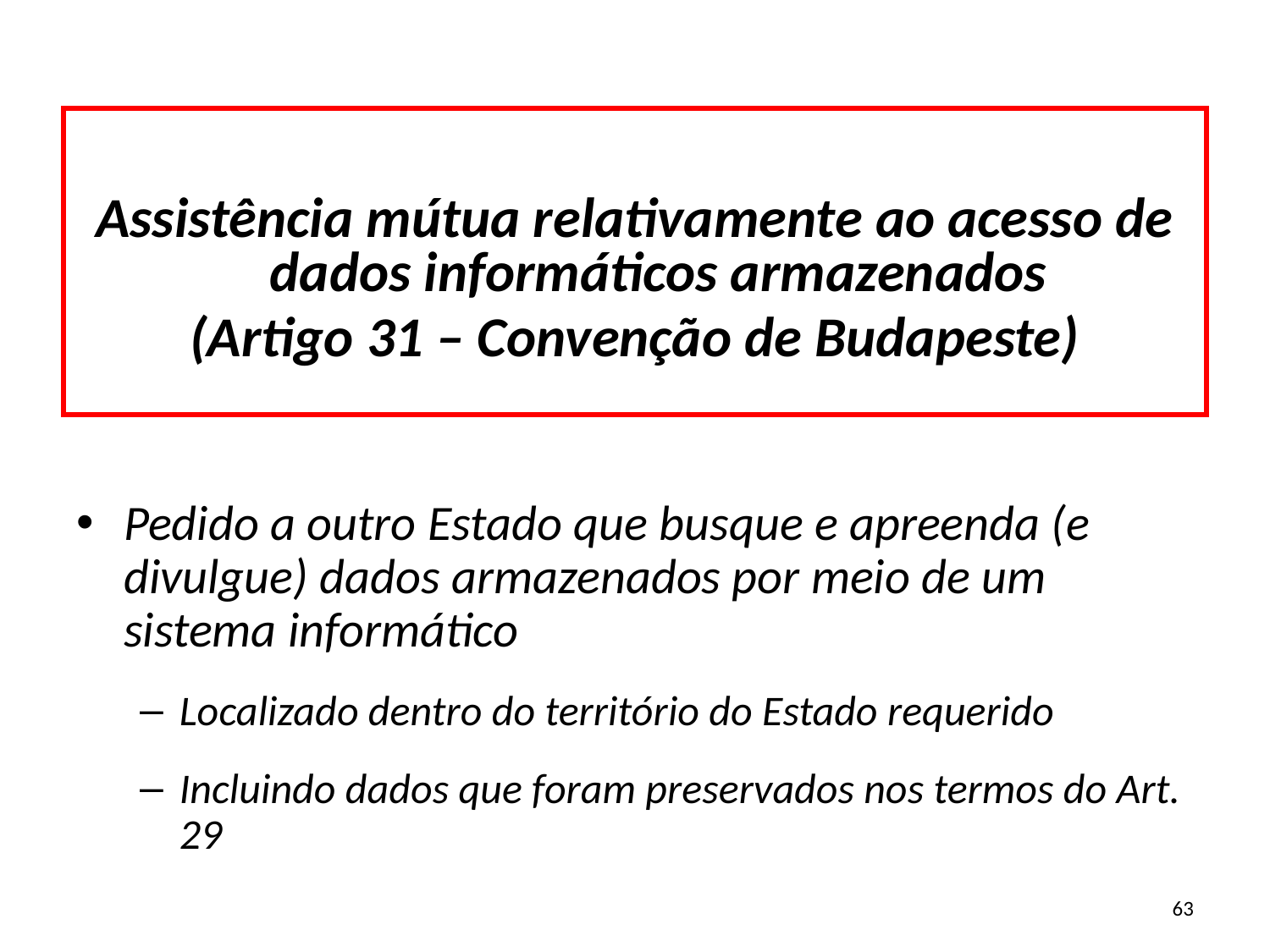

Assistência mútua relativamente ao acesso de dados informáticos armazenados
(Artigo 31 – Convenção de Budapeste)

Pedido a outro Estado que busque e apreenda (e divulgue) dados armazenados por meio de um sistema informático
Localizado dentro do território do Estado requerido
Incluindo dados que foram preservados nos termos do Art. 29
63